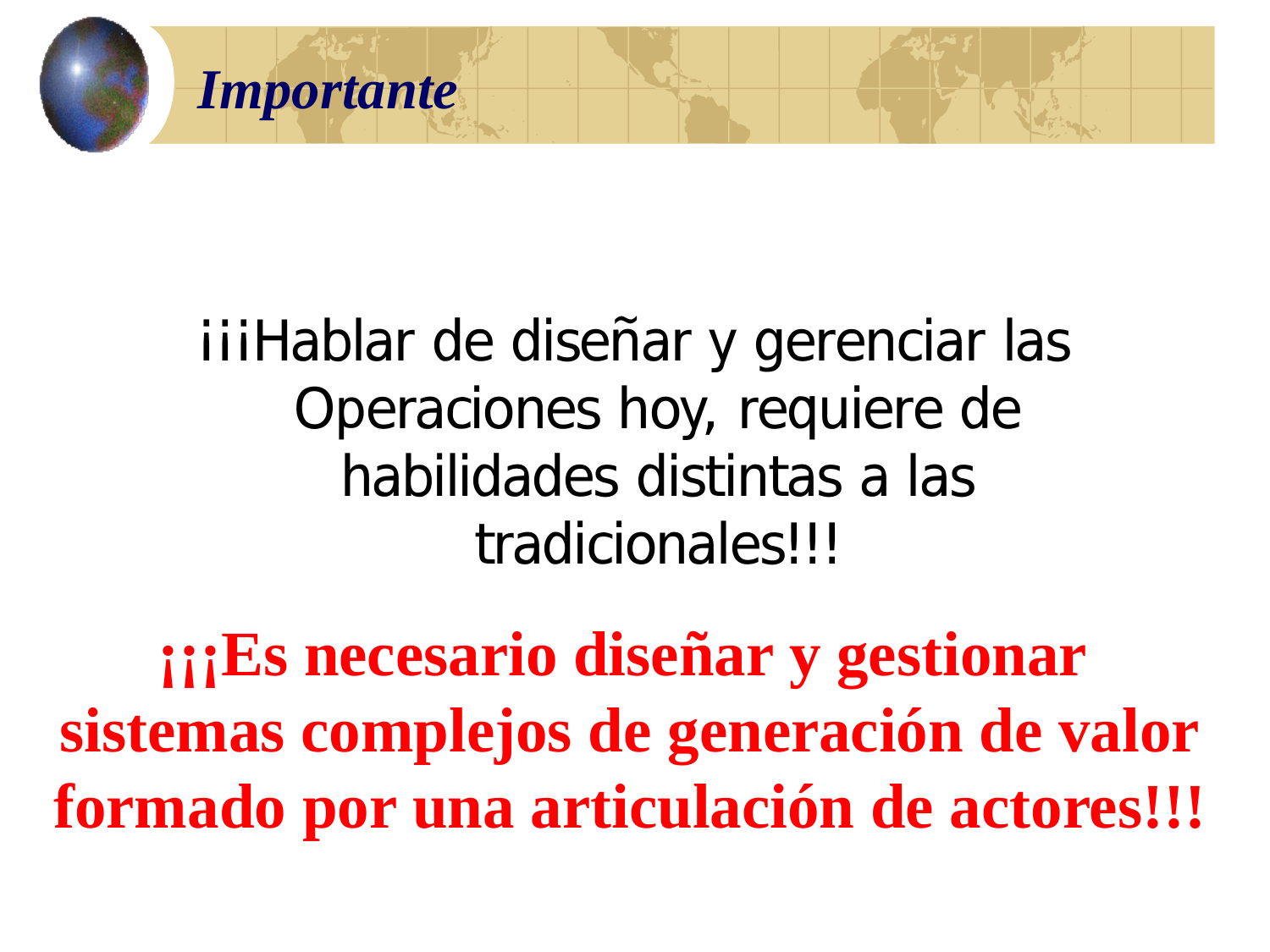

# Importante
¡¡¡Hablar de diseñar y gerenciar las Operaciones hoy, requiere de habilidades distintas a las tradicionales!!!
¡¡¡Es necesario diseñar y gestionar
sistemas complejos de generación de valor
formado por una articulación de actores!!!